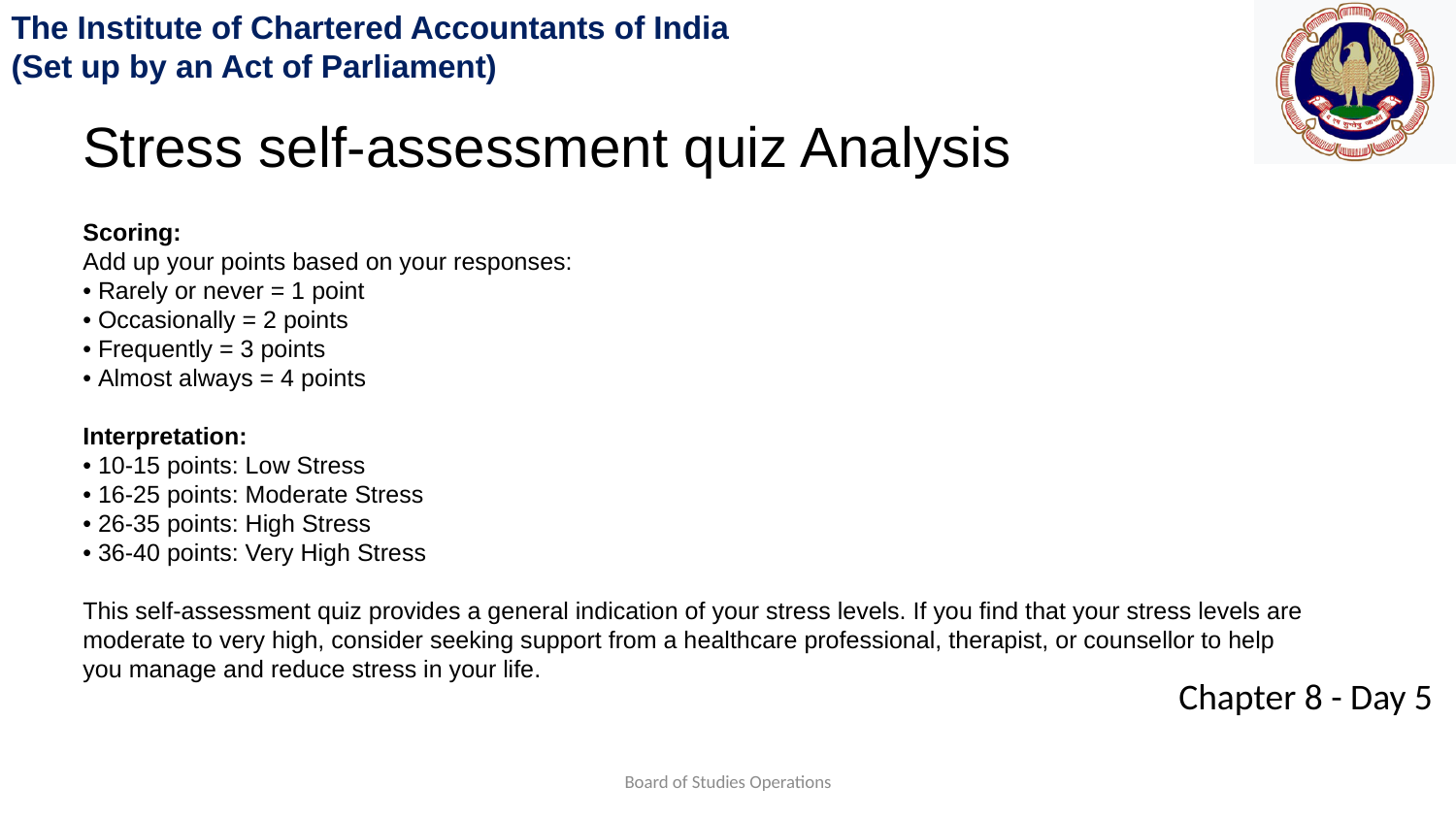

Stress self-assessment quiz Analysis
Scoring:
Add up your points based on your responses:
• Rarely or never = 1 point
• Occasionally = 2 points
• Frequently = 3 points
• Almost always = 4 points

Interpretation:
• 10-15 points: Low Stress
• 16-25 points: Moderate Stress
• 26-35 points: High Stress
• 36-40 points: Very High Stress

This self-assessment quiz provides a general indication of your stress levels. If you find that your stress levels are moderate to very high, consider seeking support from a healthcare professional, therapist, or counsellor to help you manage and reduce stress in your life.
Board of Studies Operations